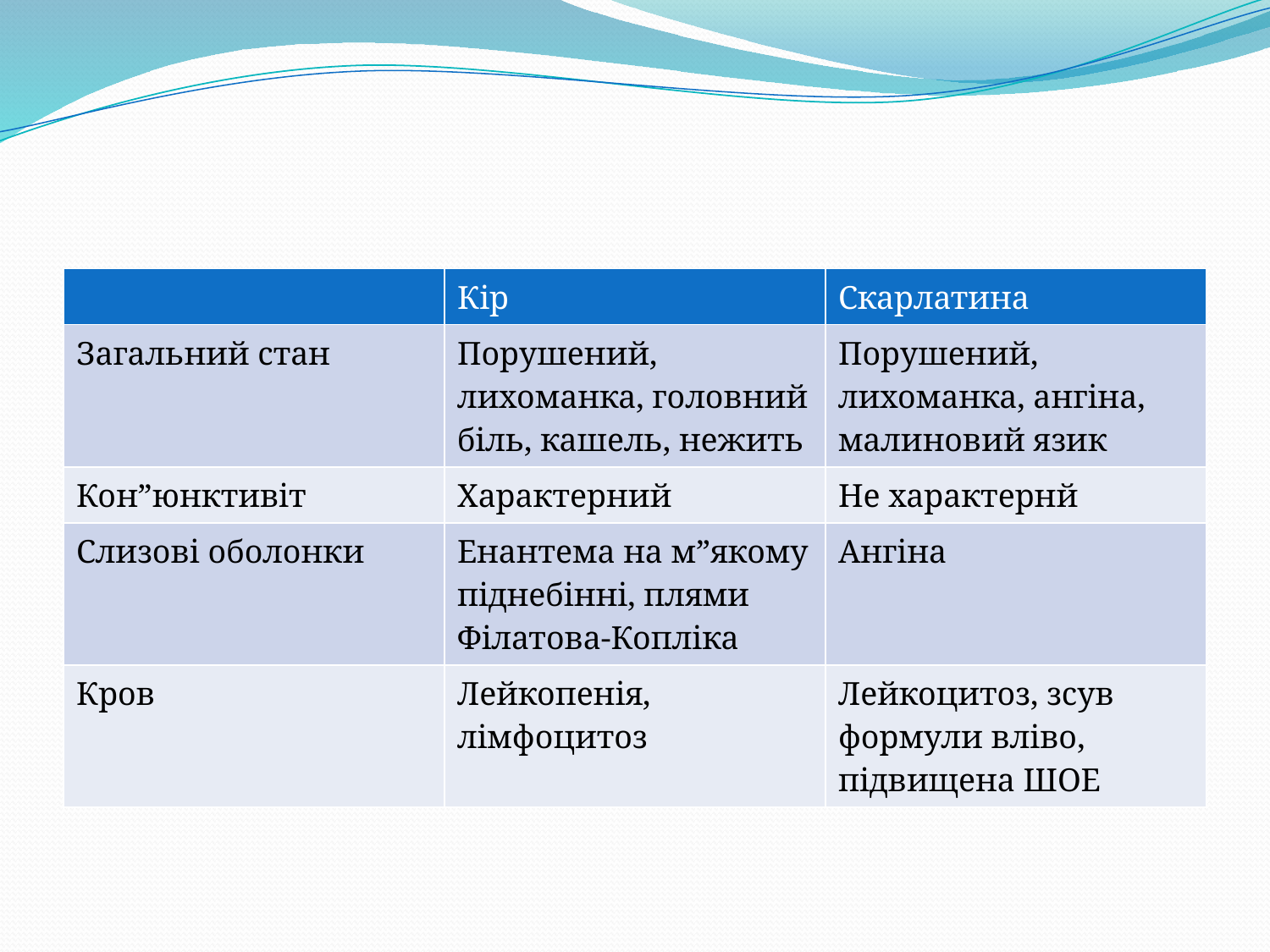

#
|  | Кір | Скарлатина |
| --- | --- | --- |
| Загальний стан | Порушений, лихоманка, головний біль, кашель, нежить | Порушений, лихоманка, ангіна, малиновий язик |
| Кон”юнктивіт | Характерний | Не характернй |
| Слизові оболонки | Енантема на м”якому піднебінні, плями Філатова-Копліка | Ангіна |
| Кров | Лейкопенія, лімфоцитоз | Лейкоцитоз, зсув формули вліво, підвищена ШОЕ |